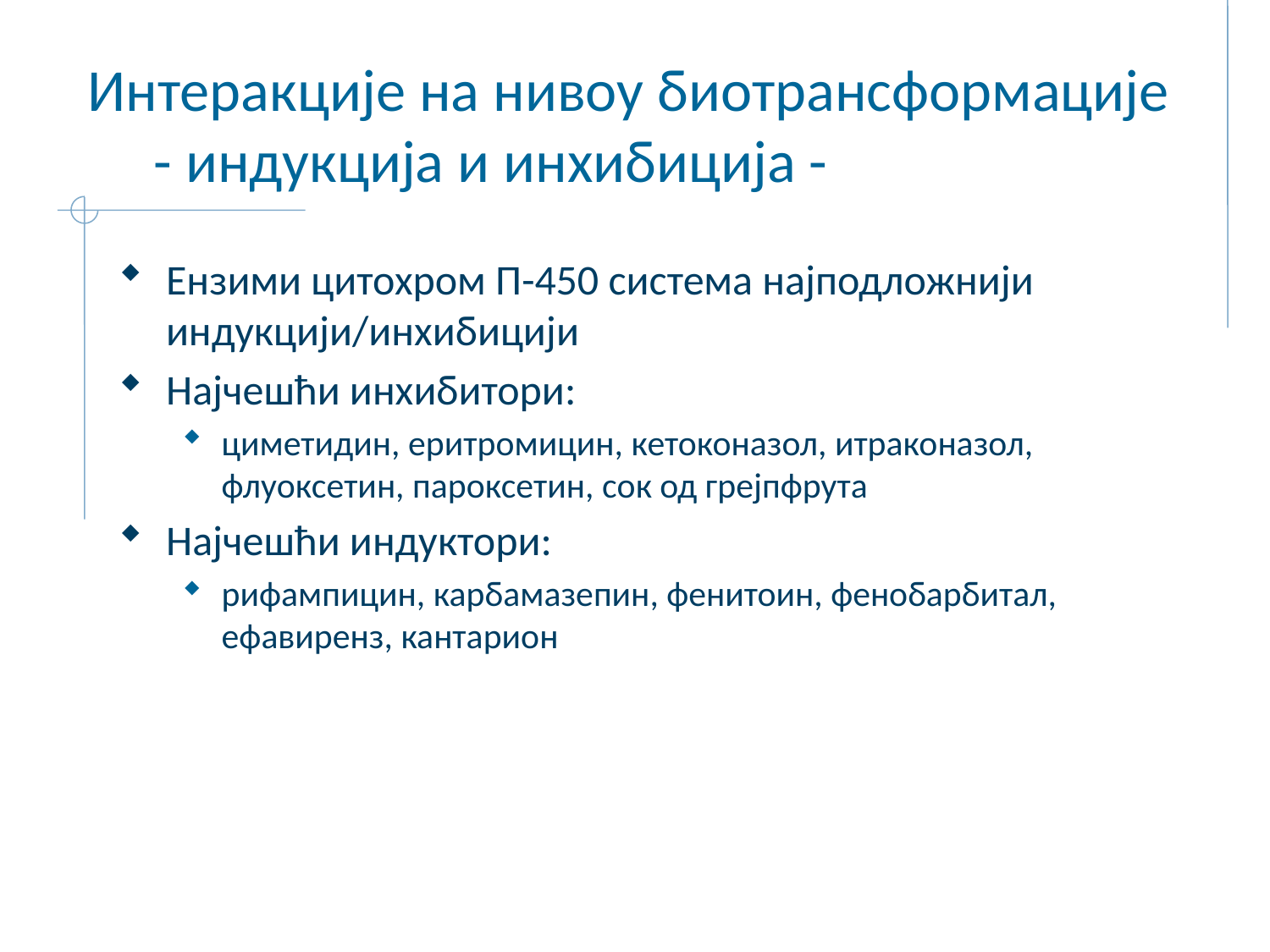

# Интеракције на нивоу биотрансформације - индукција и инхибиција -
Ензими цитохром П-450 система најподложнији индукцији/инхибицији
Најчешћи инхибитори:
циметидин, еритромицин, кетоконазол, итраконазол, флуоксетин, пароксетин, сок од грејпфрута
Најчешћи индуктори:
рифампицин, карбамазепин, фенитоин, фенобарбитал, ефавиренз, кантарион